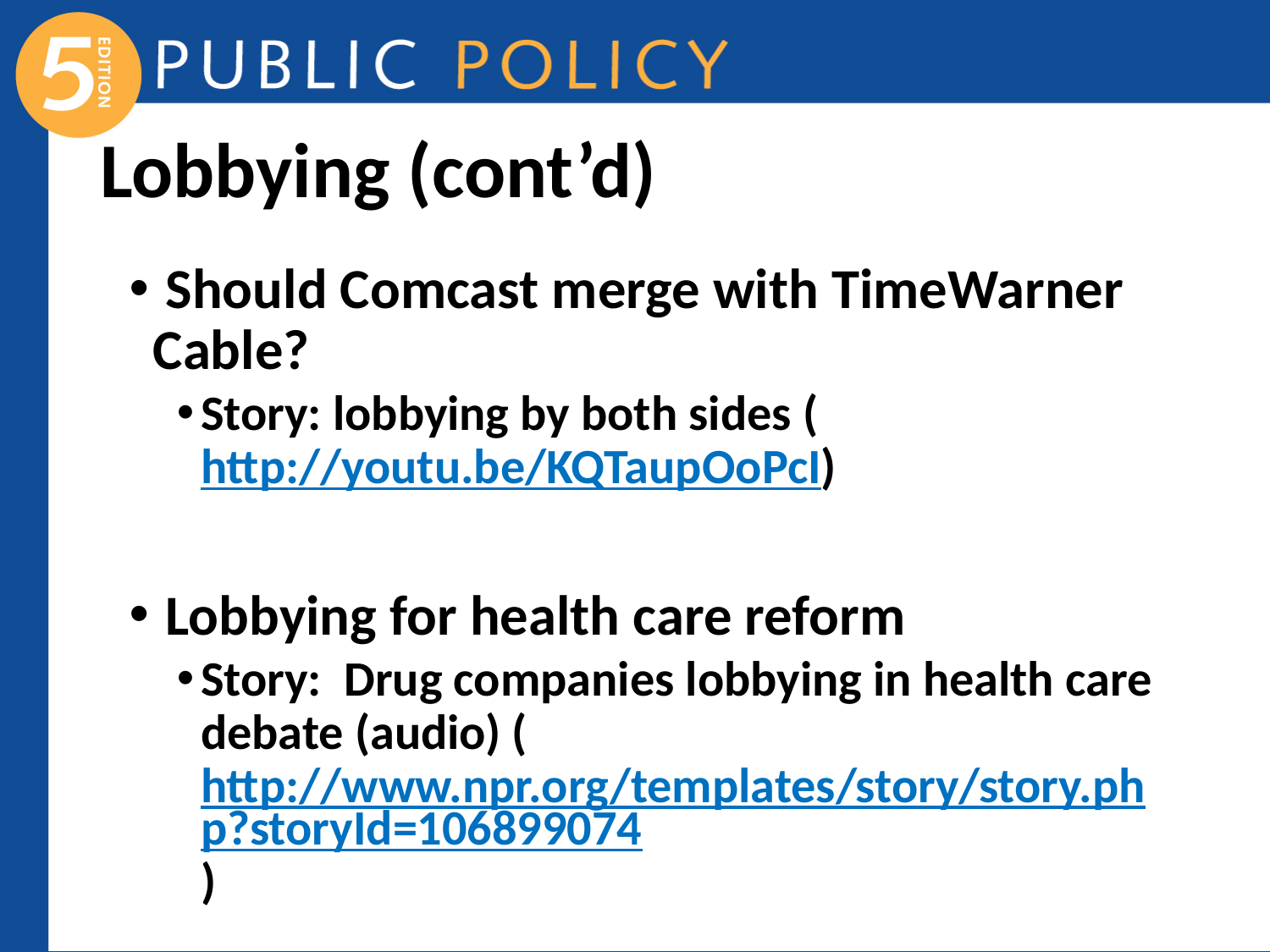

# Lobbying (cont’d)
 Should Comcast merge with TimeWarner Cable?
Story: lobbying by both sides (http://youtu.be/KQTaupOoPcI)

 Lobbying for health care reform
Story:  Drug companies lobbying in health care debate (audio) (http://www.npr.org/templates/story/story.php?storyId=106899074)